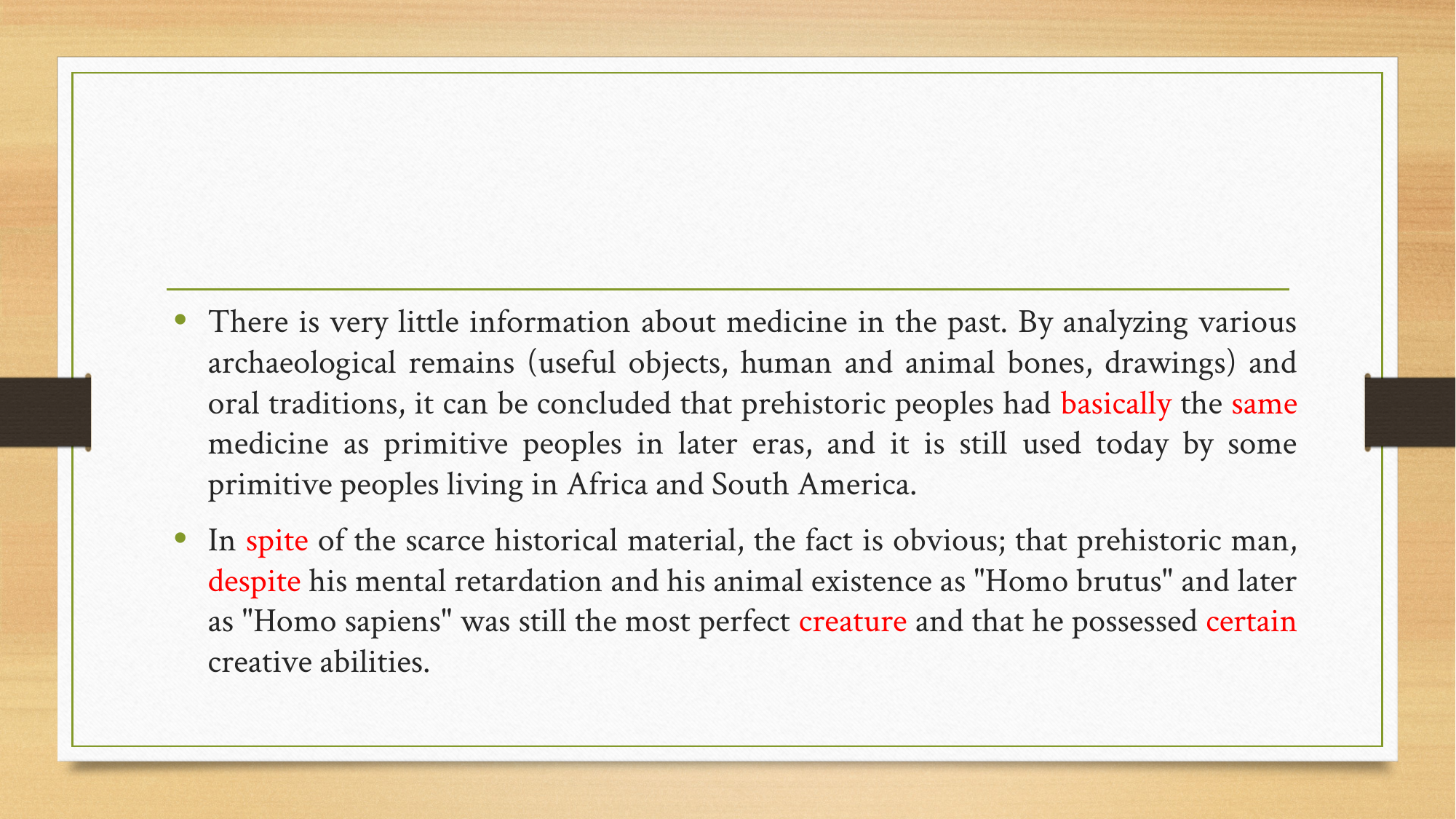

There is very little information about medicine in the past. By analyzing various archaeological remains (useful objects, human and animal bones, drawings) and oral traditions, it can be concluded that prehistoric peoples had basically the same medicine as primitive peoples in later eras, and it is still used today by some primitive peoples living in Africa and South America.
In spite of the scarce historical material, the fact is obvious; that prehistoric man, despite his mental retardation and his animal existence as "Homo brutus" and later as "Homo sapiens" was still the most perfect creature and that he possessed certain creative abilities.